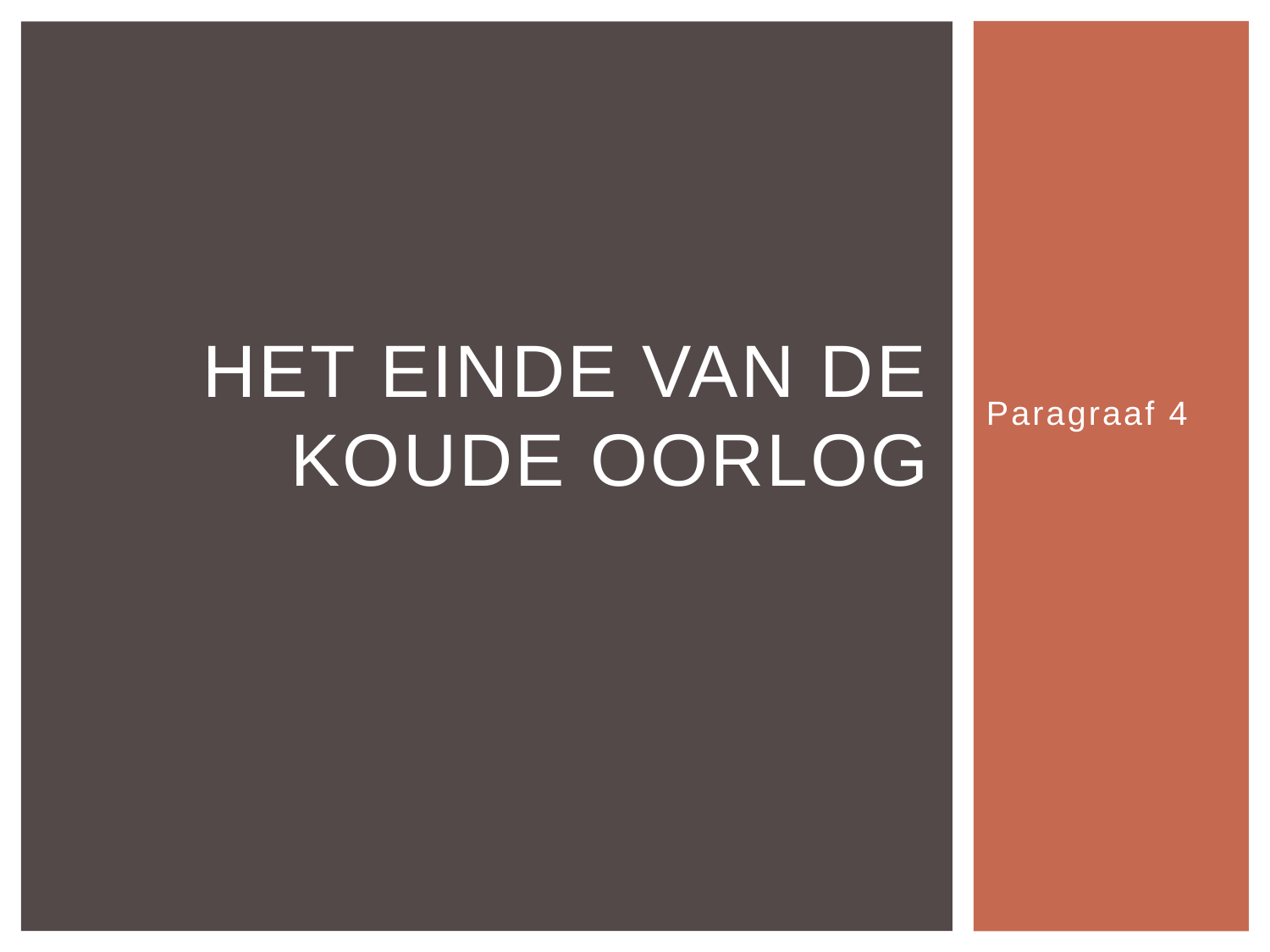

# Het einde van de koude oorlog
Paragraaf 4